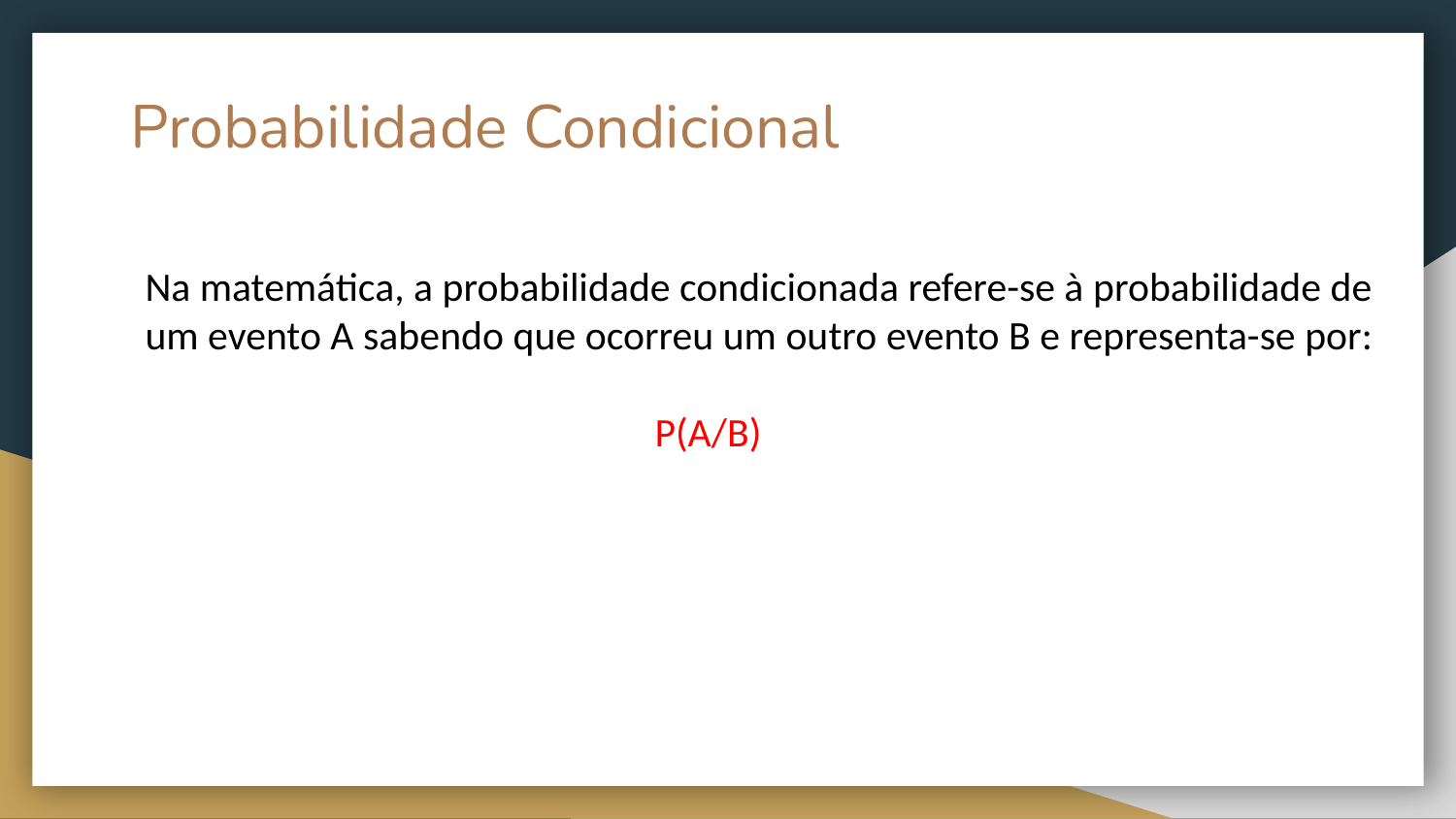

# Probabilidade Condicional
Na matemática, a probabilidade condicionada refere-se à probabilidade de um evento A sabendo que ocorreu um outro evento B e representa-se por:

P(A/B)